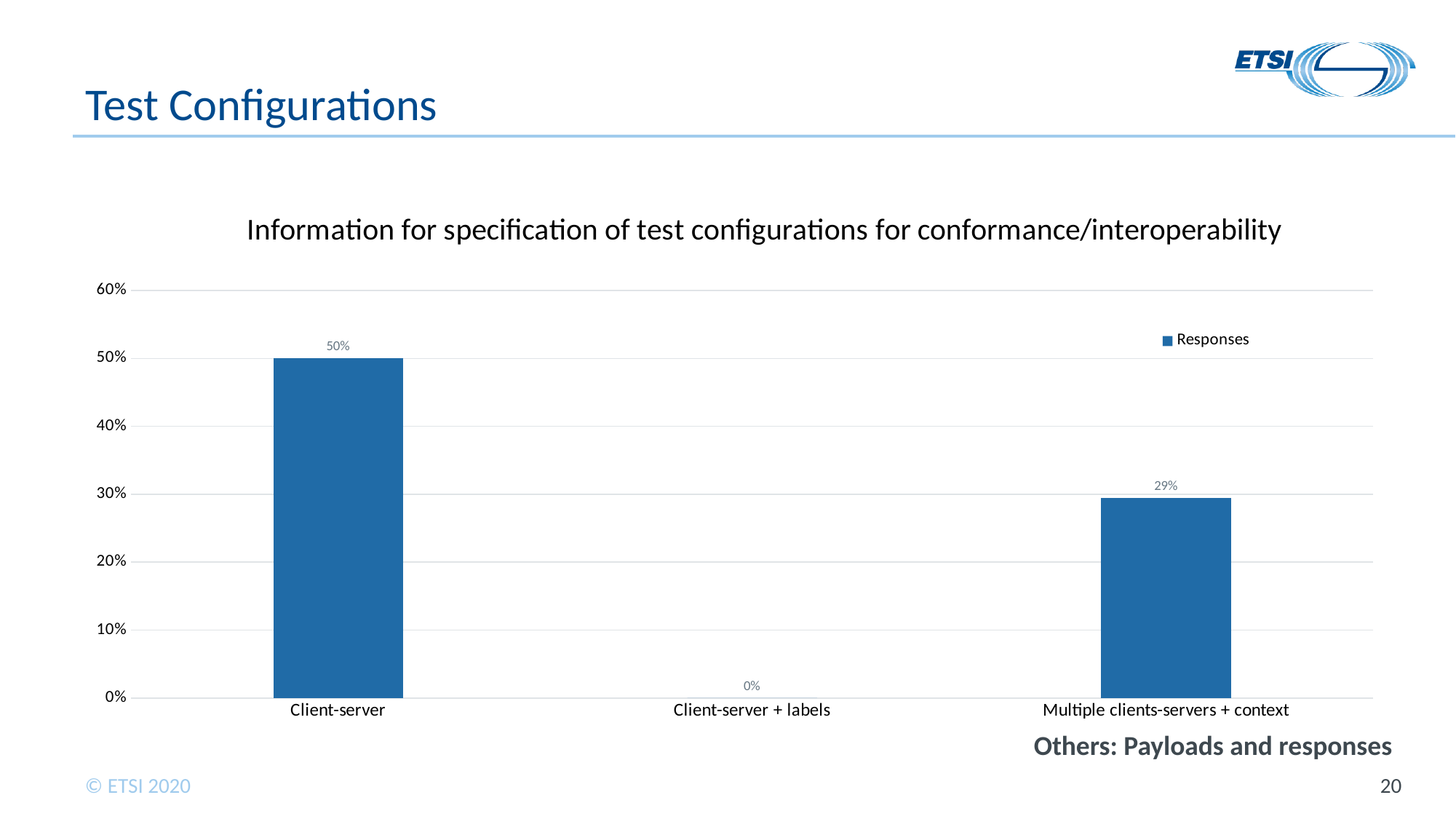

# Test Configurations

### Chart: Information for specification of test configurations for conformance/interoperability

| Category | Responses |
|---|---|
| Client-server | 0.5 |
| Client-server + labels | 0.0 |
| Multiple clients-servers + context | 0.29411764705882354 |
Others: Payloads and responses